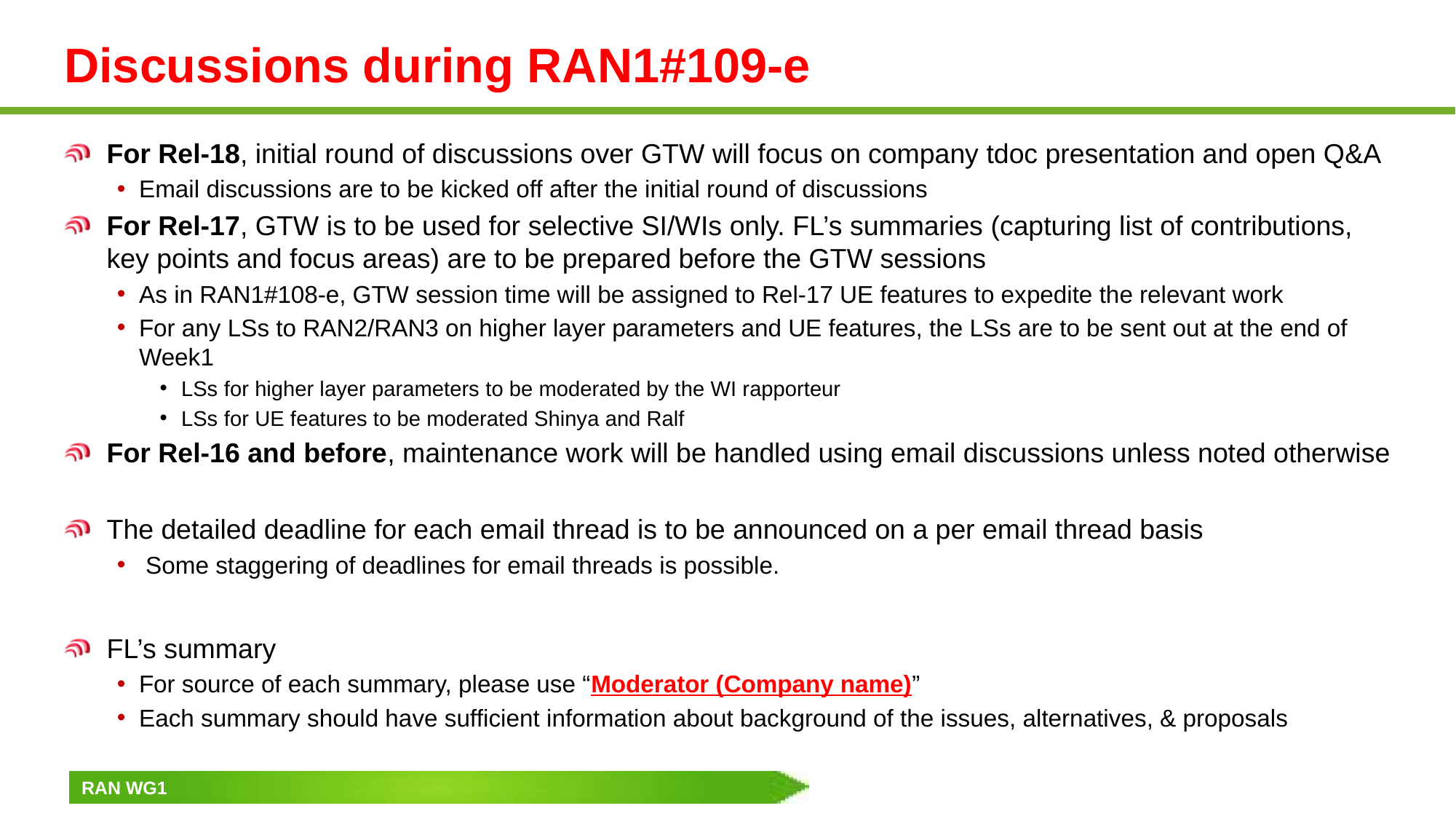

# Discussions during RAN1#109-e
For Rel-18, initial round of discussions over GTW will focus on company tdoc presentation and open Q&A
Email discussions are to be kicked off after the initial round of discussions
For Rel-17, GTW is to be used for selective SI/WIs only. FL’s summaries (capturing list of contributions, key points and focus areas) are to be prepared before the GTW sessions
As in RAN1#108-e, GTW session time will be assigned to Rel-17 UE features to expedite the relevant work
For any LSs to RAN2/RAN3 on higher layer parameters and UE features, the LSs are to be sent out at the end of Week1
LSs for higher layer parameters to be moderated by the WI rapporteur
LSs for UE features to be moderated Shinya and Ralf
For Rel-16 and before, maintenance work will be handled using email discussions unless noted otherwise

The detailed deadline for each email thread is to be announced on a per email thread basis
 Some staggering of deadlines for email threads is possible.

FL’s summary
For source of each summary, please use “Moderator (Company name)”
Each summary should have sufficient information about background of the issues, alternatives, & proposals